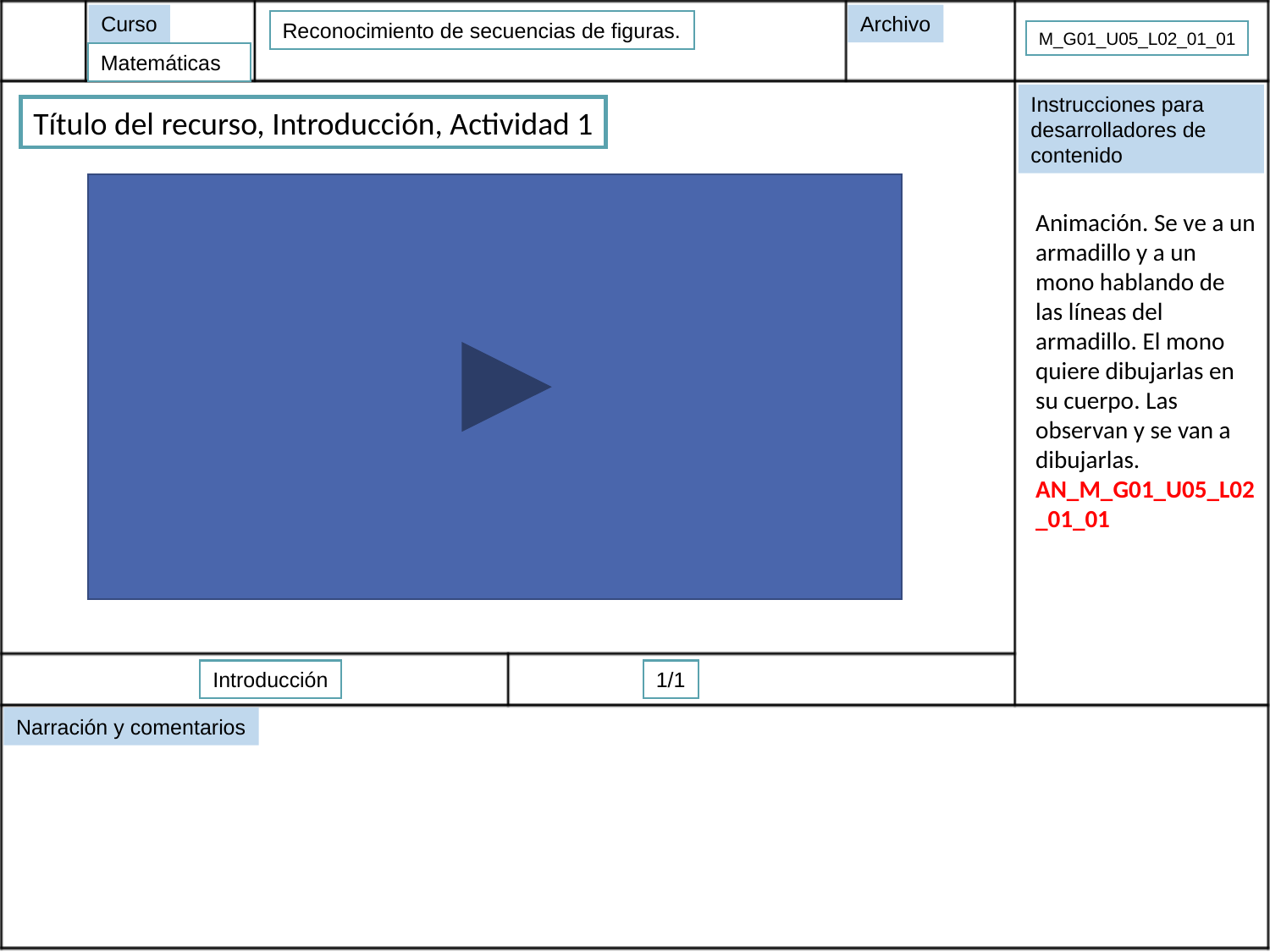

Archivo
Curso
Reconocimiento de secuencias de figuras.
M_G01_U05_L02_01_01
Matemáticas
Instrucciones para desarrolladores de contenido
Título del recurso, Introducción, Actividad 1

Animación. Se ve a un armadillo y a un mono hablando de las líneas del armadillo. El mono quiere dibujarlas en su cuerpo. Las observan y se van a dibujarlas.
AN_M_G01_U05_L02_01_01

Introducción
1/1
Narración y comentarios